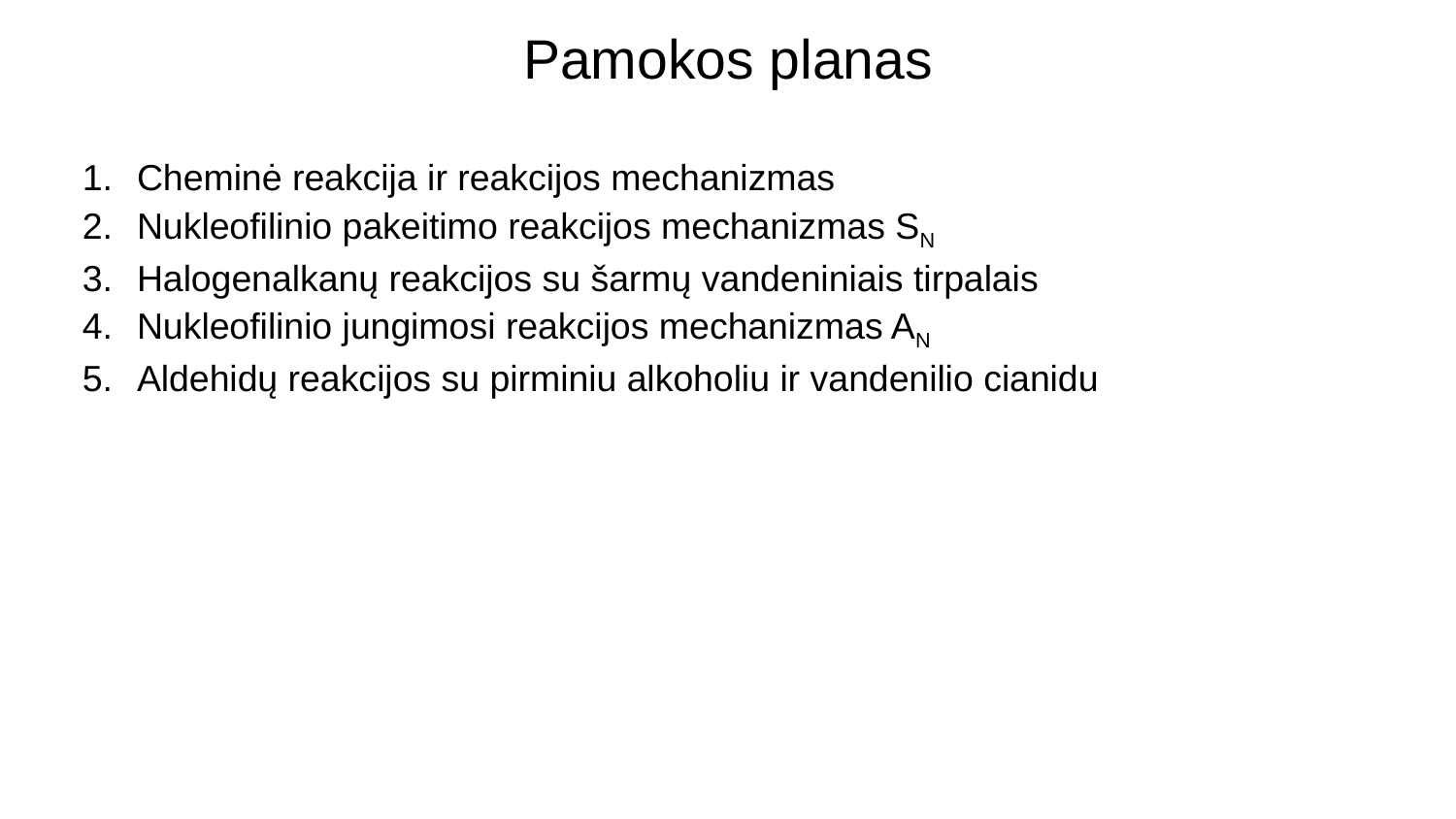

# Pamokos planas
Cheminė reakcija ir reakcijos mechanizmas
Nukleofilinio pakeitimo reakcijos mechanizmas SN
Halogenalkanų reakcijos su šarmų vandeniniais tirpalais
Nukleofilinio jungimosi reakcijos mechanizmas AN
Aldehidų reakcijos su pirminiu alkoholiu ir vandenilio cianidu